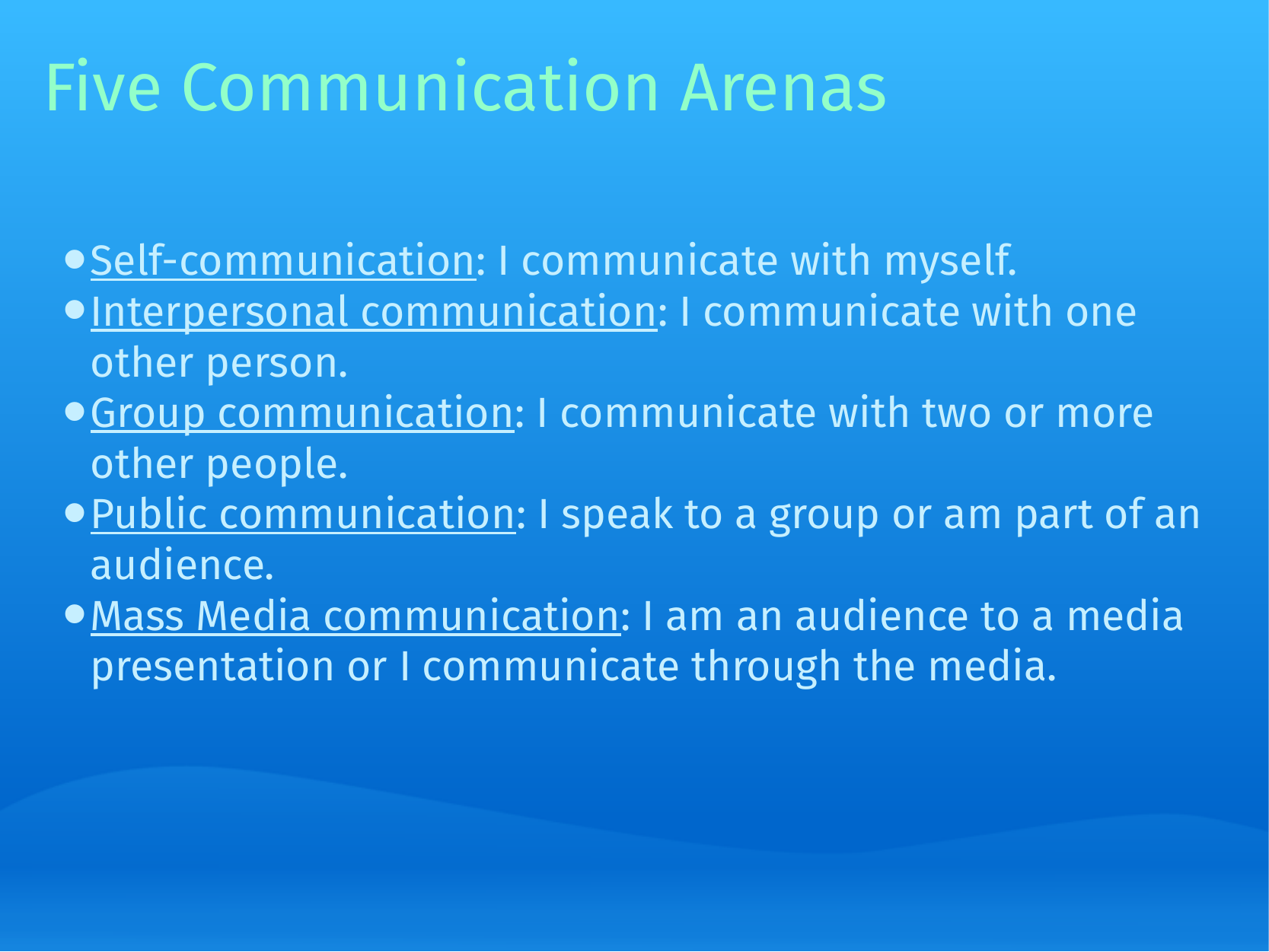

# Five Communication Arenas
Self-communication: I communicate with myself.
Interpersonal communication: I communicate with one other person.
Group communication: I communicate with two or more other people.
Public communication: I speak to a group or am part of an audience.
Mass Media communication: I am an audience to a media presentation or I communicate through the media.